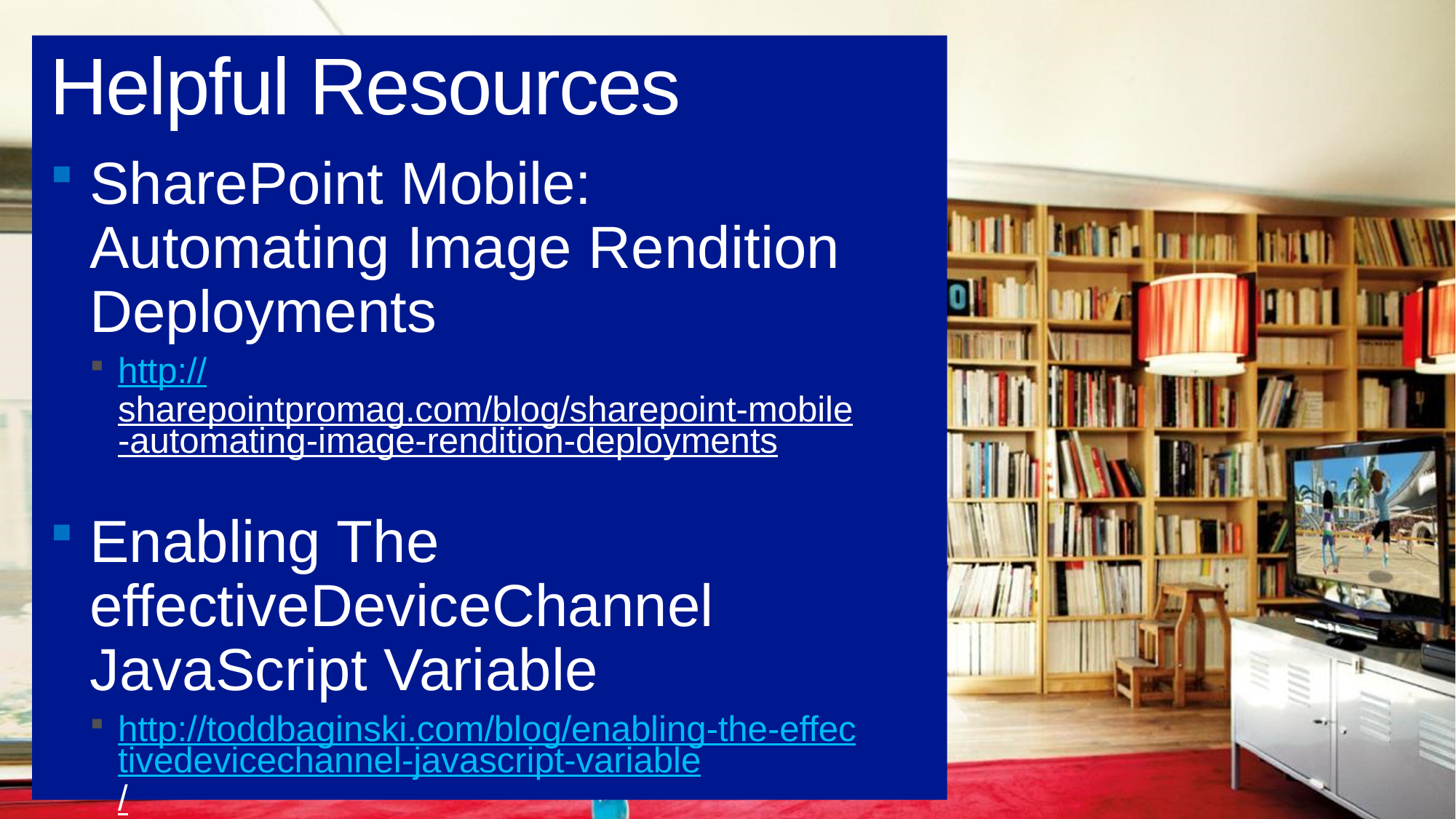

# Helpful Resources

SharePoint Mobile: Automating Image Rendition Deployments
http://sharepointpromag.com/blog/sharepoint-mobile-automating-image-rendition-deployments
Enabling The effectiveDeviceChannel JavaScript Variable
http://toddbaginski.com/blog/enabling-the-effectivedevicechannel-javascript-variable/